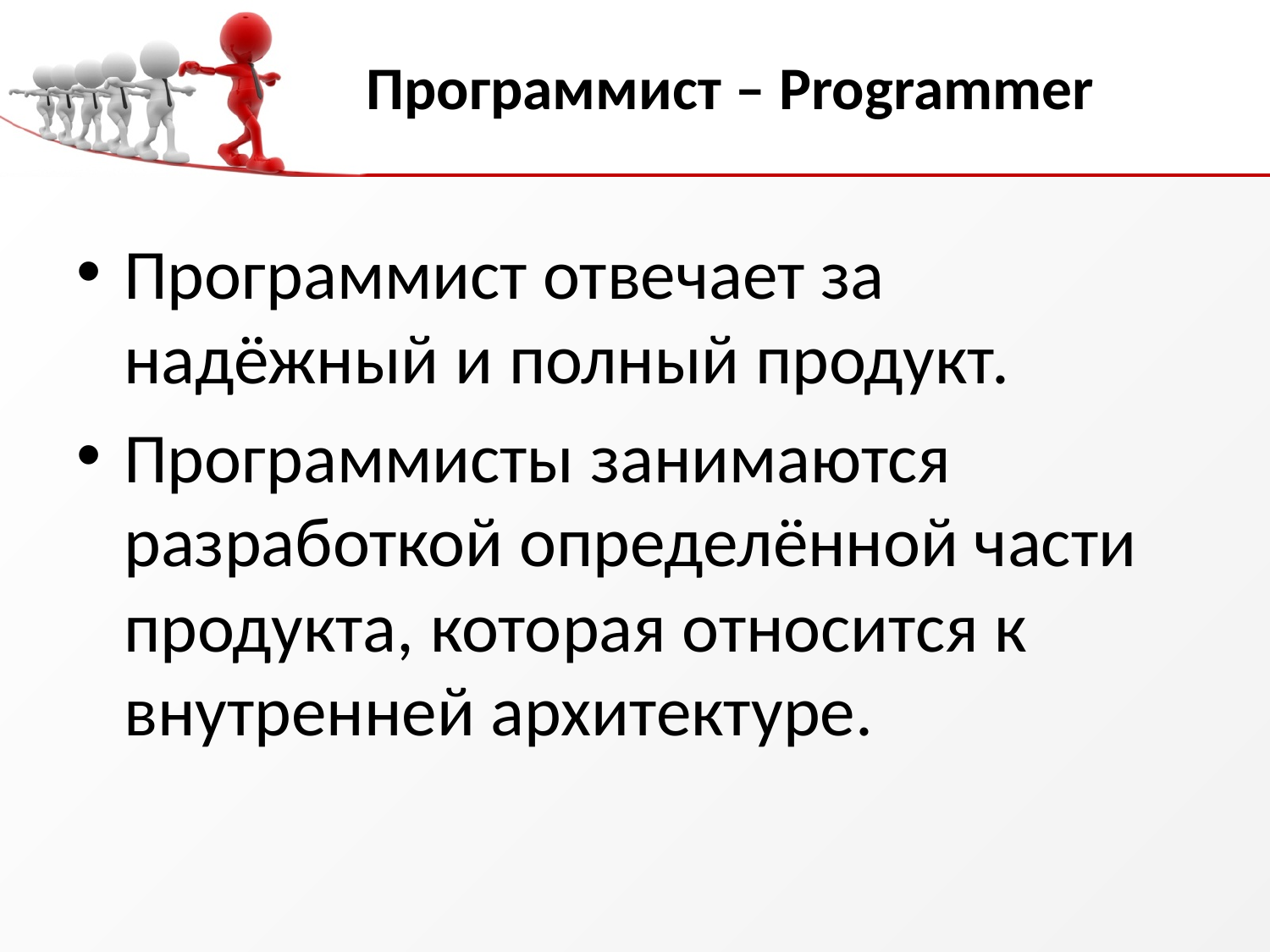

# Программист – Programmer
Программист отвечает за надёжный и полный продукт.
Программисты занимаются разработкой определённой части продукта, которая относится к внутренней архитектуре.